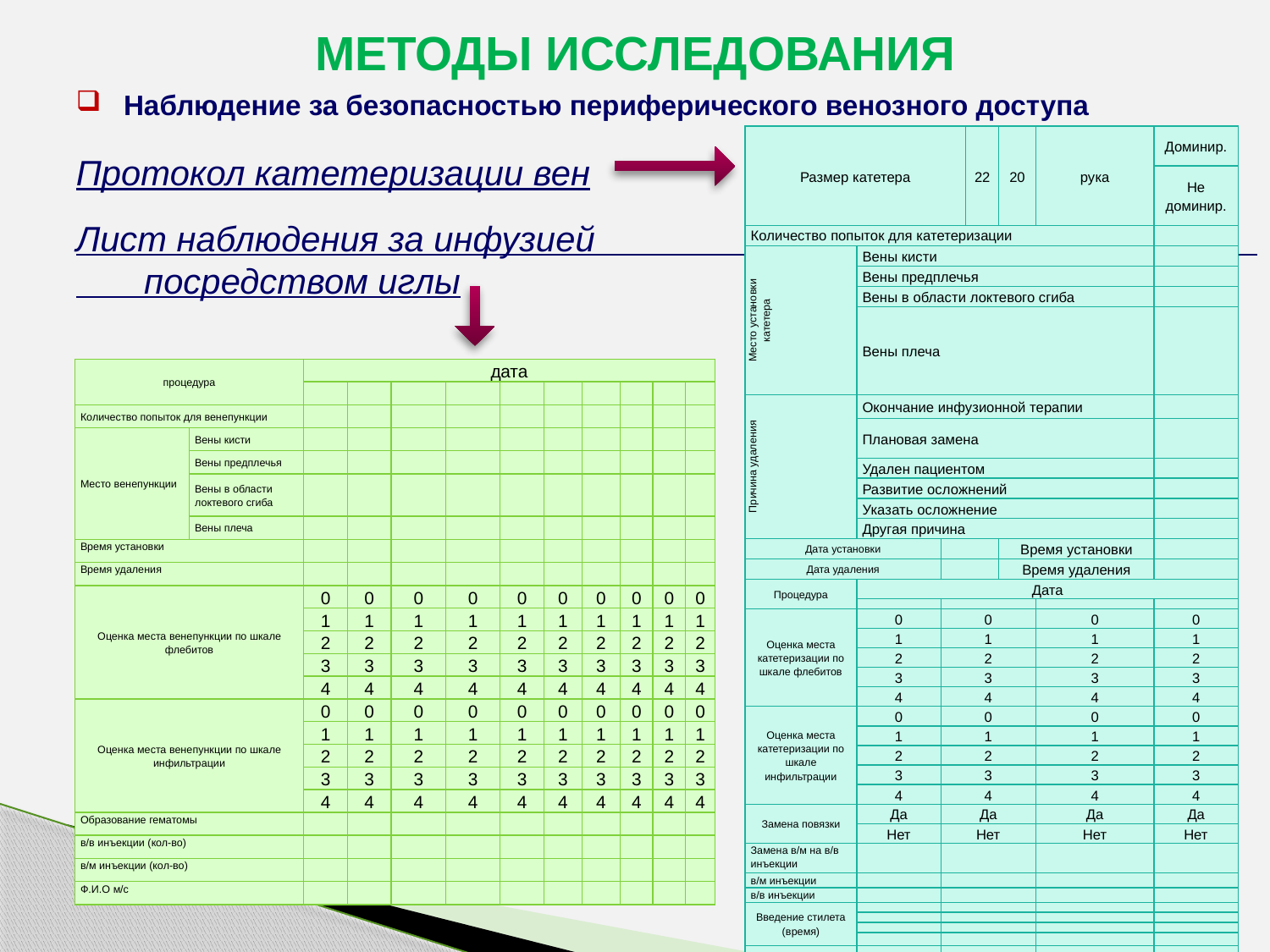

# МЕТОДЫ ИССЛЕДОВАНИЯ
Наблюдение за безопасностью периферического венозного доступа
Протокол катетеризации вен
Лист наблюдения за инфузией                                                                            посредством иглы
| Размер катетера |  |  | 22 | 20 | рука | Доминир. |
| --- | --- | --- | --- | --- | --- | --- |
|  |  |  |  |  |  | Не доминир. |
| Количество попыток для катетеризации |  |  |  |  |  |  |
| Место установки катетера | Вены кисти |  |  |  |  |  |
|  | Вены предплечья |  |  |  |  |  |
|  | Вены в области локтевого сгиба |  |  |  |  |  |
|  | Вены плеча |  |  |  |  |  |
| Причина удаления | Окончание инфузионной терапии |  |  |  |  |  |
|  | Плановая замена |  |  |  |  |  |
|  | Удален пациентом |  |  |  |  |  |
|  | Развитие осложнений |  |  |  |  |  |
|  | Указать осложнение |  |  |  |  |  |
|  | Другая причина |  |  |  |  |  |
| Дата установки |  |  |  | Время установки |  |  |
| Дата удаления |  |  |  | Время удаления |  |  |
| Процедура | Дата |  |  |  |  |  |
|  |  |  |  |  |  |  |
| Оценка места катетеризации по шкале флебитов | 0 | 0 |  |  | 0 | 0 |
|  | 1 | 1 |  |  | 1 | 1 |
|  | 2 | 2 |  |  | 2 | 2 |
|  | 3 | 3 |  |  | 3 | 3 |
|  | 4 | 4 |  |  | 4 | 4 |
| Оценка места катетеризации по шкале инфильтрации | 0 | 0 |  |  | 0 | 0 |
|  | 1 | 1 |  |  | 1 | 1 |
|  | 2 | 2 |  |  | 2 | 2 |
|  | 3 | 3 |  |  | 3 | 3 |
|  | 4 | 4 |  |  | 4 | 4 |
| Замена повязки | Да | Да |  |  | Да | Да |
|  | Нет | Нет |  |  | Нет | Нет |
| Замена в/м на в/в инъекции |  |  |  |  |  |  |
| в/м инъекции |  |  |  |  |  |  |
| в/в инъекции |  |  |  |  |  |  |
| Введение стилета (время) |  |  |  |  |  |  |
|  |  |  |  |  |  |  |
|  |  |  |  |  |  |  |
|  |  |  |  |  |  |  |
| Удаление стилета (время) |  |  |  |  |  |  |
|  |  |  |  |  |  |  |
|  |  |  |  |  |  |  |
|  |  |  |  |  |  |  |
| Ф.И.О м/с |  |  |  |  |  |  |

| процедура |  | дата |  |  |  |  |  |  |  |  |  |
| --- | --- | --- | --- | --- | --- | --- | --- | --- | --- | --- | --- |
|  |  |  |  |  |  |  |  |  |  |  |  |
| Количество попыток для венепункции |  |  |  |  |  |  |  |  |  |  |  |
| Место венепункции | Вены кисти |  |  |  |  |  |  |  |  |  |  |
|  | Вены предплечья |  |  |  |  |  |  |  |  |  |  |
|  | Вены в области локтевого сгиба |  |  |  |  |  |  |  |  |  |  |
|  | Вены плеча |  |  |  |  |  |  |  |  |  |  |
| Время установки |  |  |  |  |  |  |  |  |  |  |  |
| Время удаления |  |  |  |  |  |  |  |  |  |  |  |
| Оценка места венепункции по шкале флебитов |  | 0 | 0 | 0 | 0 | 0 | 0 | 0 | 0 | 0 | 0 |
|  |  | 1 | 1 | 1 | 1 | 1 | 1 | 1 | 1 | 1 | 1 |
|  |  | 2 | 2 | 2 | 2 | 2 | 2 | 2 | 2 | 2 | 2 |
|  |  | 3 | 3 | 3 | 3 | 3 | 3 | 3 | 3 | 3 | 3 |
|  |  | 4 | 4 | 4 | 4 | 4 | 4 | 4 | 4 | 4 | 4 |
| Оценка места венепункции по шкале инфильтрации |  | 0 | 0 | 0 | 0 | 0 | 0 | 0 | 0 | 0 | 0 |
|  |  | 1 | 1 | 1 | 1 | 1 | 1 | 1 | 1 | 1 | 1 |
|  |  | 2 | 2 | 2 | 2 | 2 | 2 | 2 | 2 | 2 | 2 |
|  |  | 3 | 3 | 3 | 3 | 3 | 3 | 3 | 3 | 3 | 3 |
|  |  | 4 | 4 | 4 | 4 | 4 | 4 | 4 | 4 | 4 | 4 |
| Образование гематомы |  |  |  |  |  |  |  |  |  |  |  |
| в/в инъекции (кол-во) |  |  |  |  |  |  |  |  |  |  |  |
| в/м инъекции (кол-во) |  |  |  |  |  |  |  |  |  |  |  |
| Ф.И.О м/с |  |  |  |  |  |  |  |  |  |  |  |